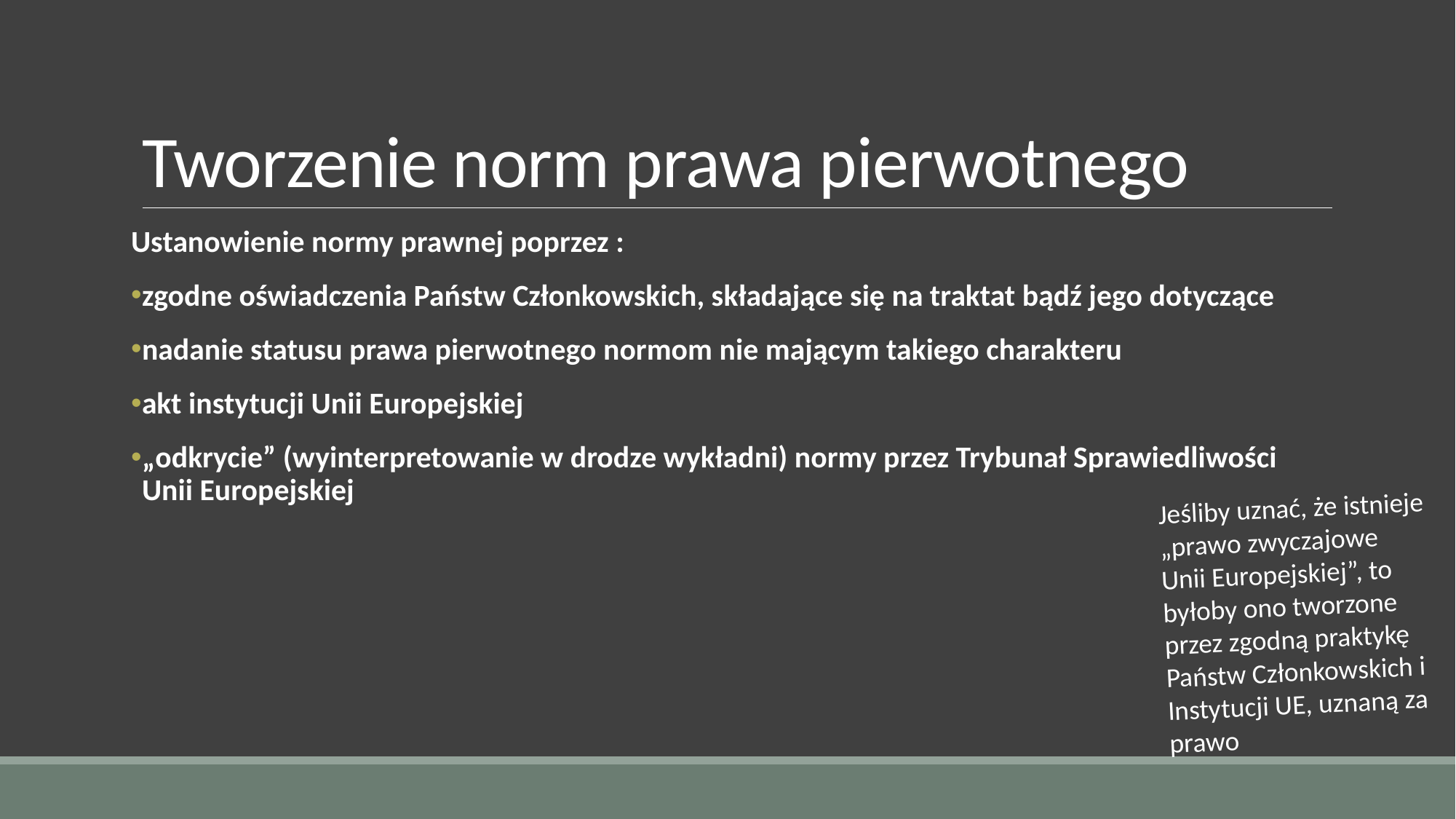

# Tworzenie norm prawa pierwotnego
Ustanowienie normy prawnej poprzez :
zgodne oświadczenia Państw Członkowskich, składające się na traktat bądź jego dotyczące
nadanie statusu prawa pierwotnego normom nie mającym takiego charakteru
akt instytucji Unii Europejskiej
„odkrycie” (wyinterpretowanie w drodze wykładni) normy przez Trybunał Sprawiedliwości Unii Europejskiej
Jeśliby uznać, że istnieje „prawo zwyczajowe Unii Europejskiej”, to byłoby ono tworzone przez zgodną praktykę Państw Członkowskich i Instytucji UE, uznaną za prawo